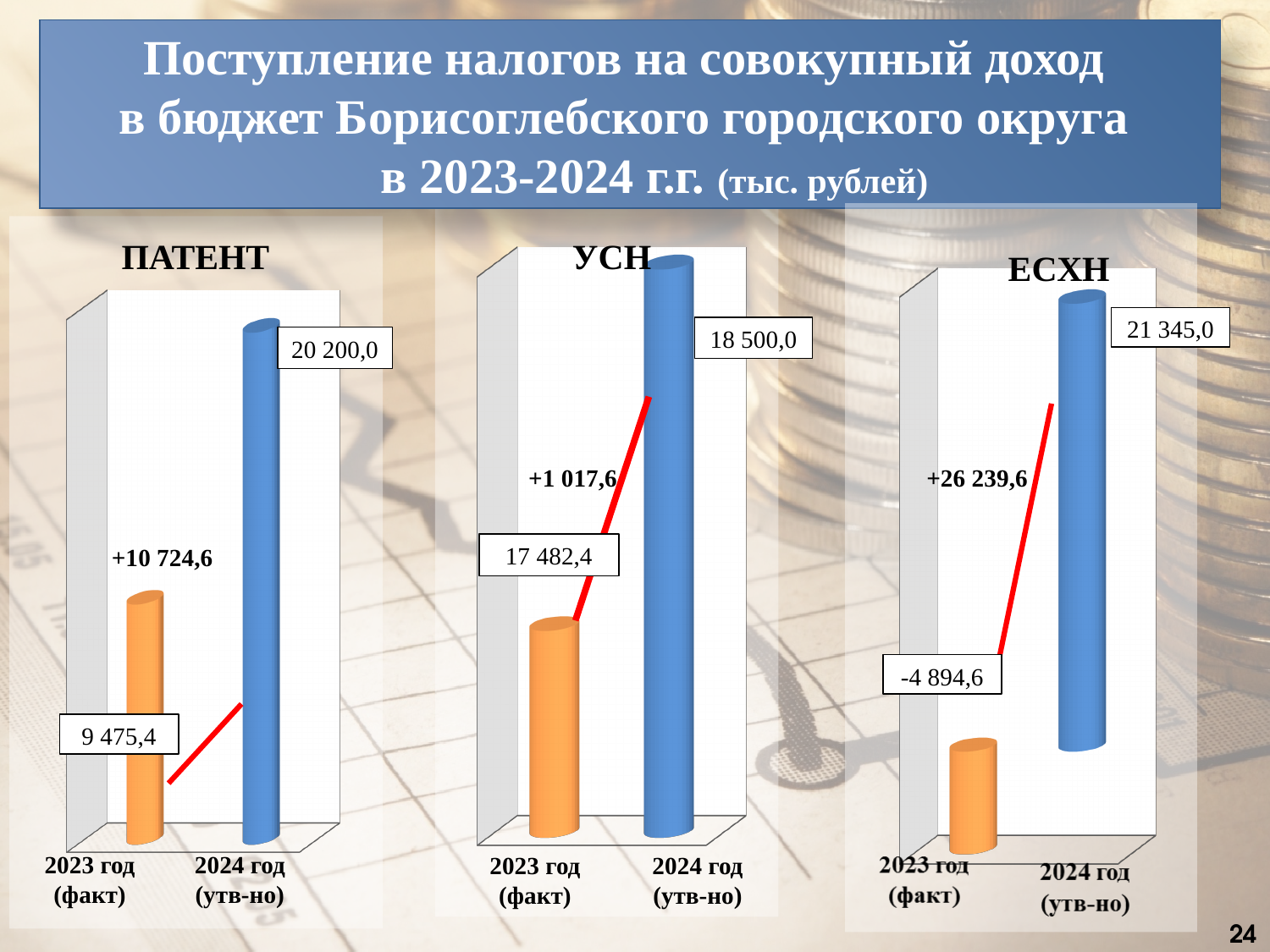

Поступление налогов на совокупный доход
в бюджет Борисоглебского городского округа
    в 2023-2024 г.г. (тыс. рублей)

[unsupported chart]

[unsupported chart]

[unsupported chart]

ПАТЕНТ
УСН

21 345,0
18 500,0
20 200,0
+1 017,6
+26 239,6
17 482,4
+10 724,6

-4 894,6
9 475,4
2023 год
(факт)
2024 год
(утв-но)

2023 год
(факт)
2024 год
(утв-но)
24